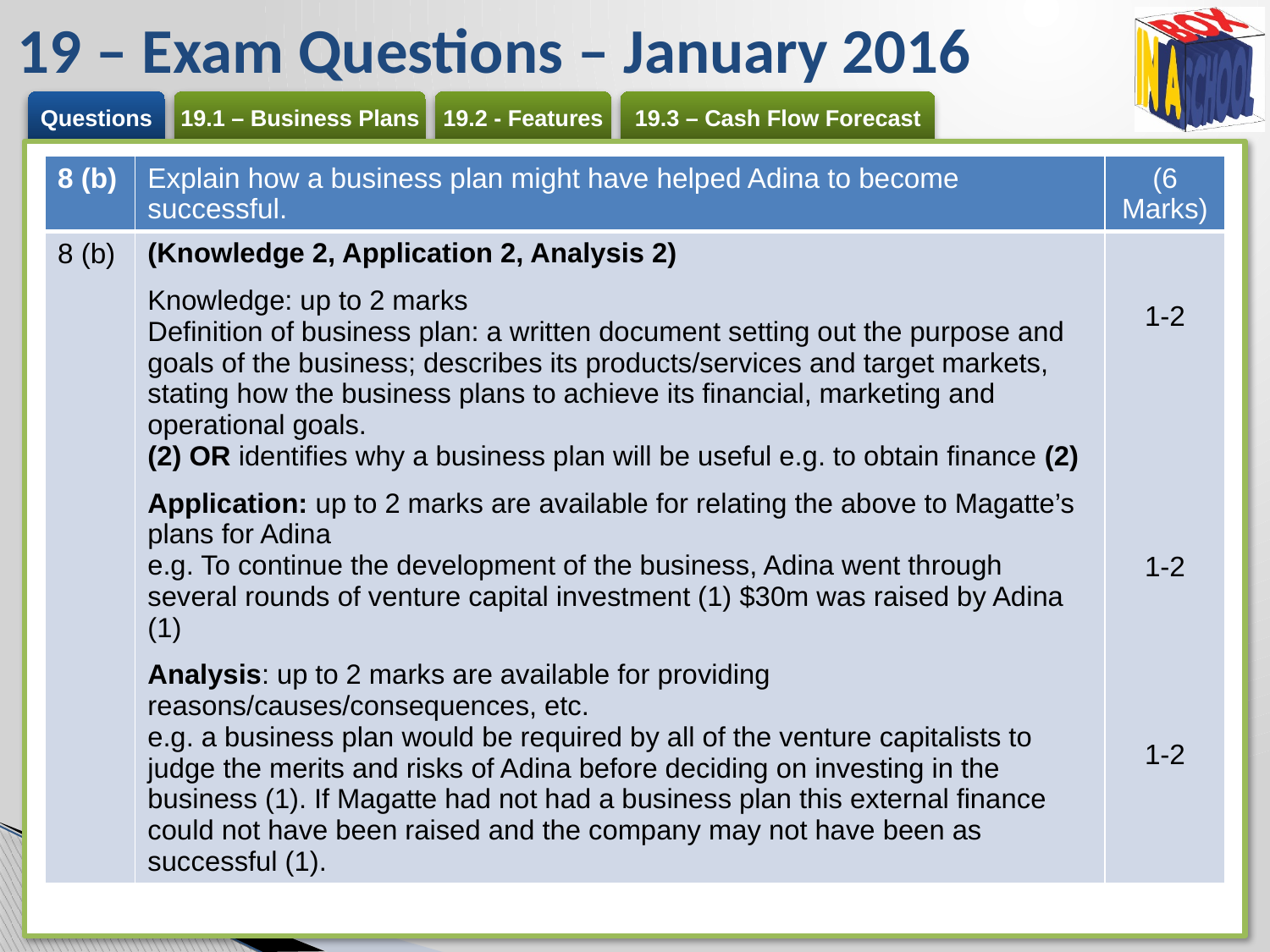

# 19 – Exam Questions – January 2016
| 8 (b) | Explain how a business plan might have helped Adina to become successful. | (6 Marks) |
| --- | --- | --- |
| 8 (b) | (Knowledge 2, Application 2, Analysis 2) Knowledge: up to 2 marks Definition of business plan: a written document setting out the purpose and goals of the business; describes its products/services and target markets, stating how the business plans to achieve its financial, marketing and operational goals. (2) OR identifies why a business plan will be useful e.g. to obtain finance (2) Application: up to 2 marks are available for relating the above to Magatte’s plans for Adina e.g. To continue the development of the business, Adina went through several rounds of venture capital investment (1) $30m was raised by Adina (1) Analysis: up to 2 marks are available for providing reasons/causes/consequences, etc. e.g. a business plan would be required by all of the venture capitalists to judge the merits and risks of Adina before deciding on investing in the business (1). If Magatte had not had a business plan this external finance could not have been raised and the company may not have been as successful (1). | 1-2 1-2 1-2 |